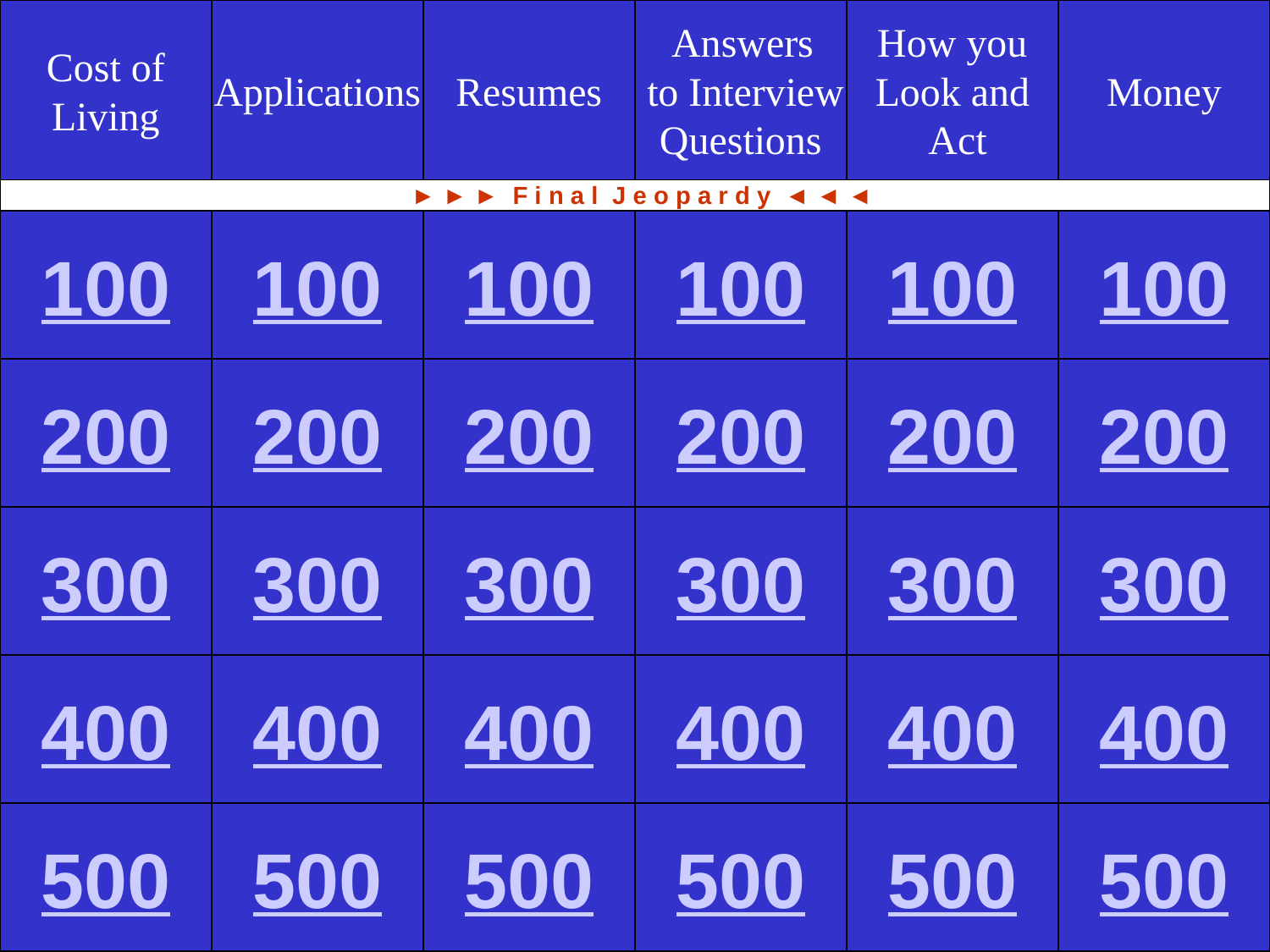

Router
Modes
Router
Modes
Cost of
Living
Applications

WAN
Encapsulation

WAN
Encapsulation
Resumes

WAN
Services

WAN
Services
 Answers
 to Interview
Questions

Router
Basics

Router
Basics
How you
Look and
 Act

Router
Commands

Router
Commands
Money
  ► ► ►  F i n a l  J e o p a r d y  ◄ ◄ ◄

100
100
100
100
100
100
100
100

200
200
200
200
200
200
200
200

300
300
300
300
300
300
300
300

400
400
400
400
400
400
400
400

500
500
500
500
500
500
500
500